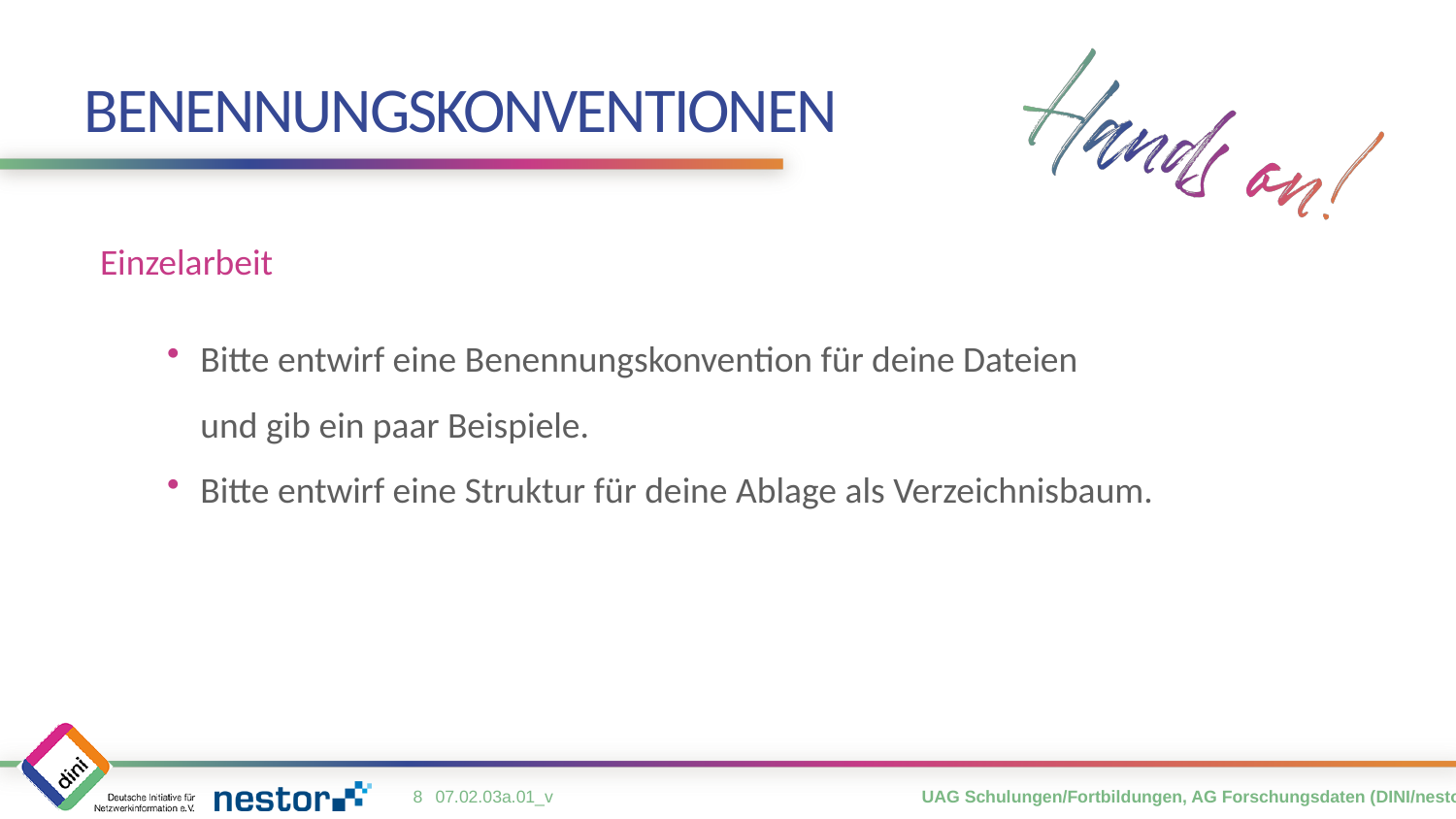

# Benennungskonventionen
Einzelarbeit
Bitte entwirf eine Benennungskonvention für deine Dateien
und gib ein paar Beispiele.
Bitte entwirf eine Struktur für deine Ablage als Verzeichnisbaum.
8
07.02.03a.01_v